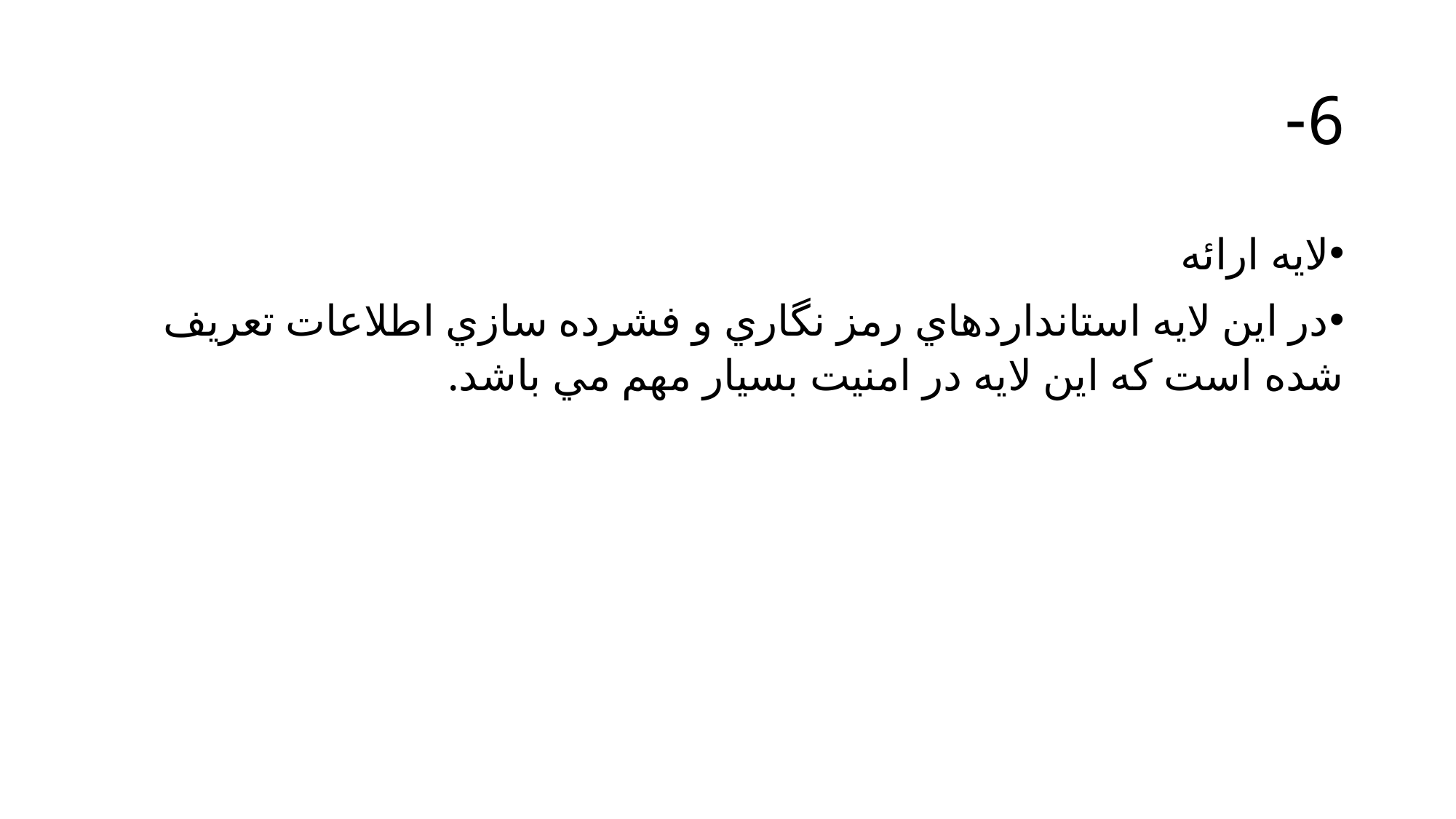

# 6-
لايه ارائه
در اين لايه استانداردهاي رمز نگاري و فشرده سازي اطلاعات تعريف شده است كه اين لايه در امنيت بسيار مهم مي باشد.